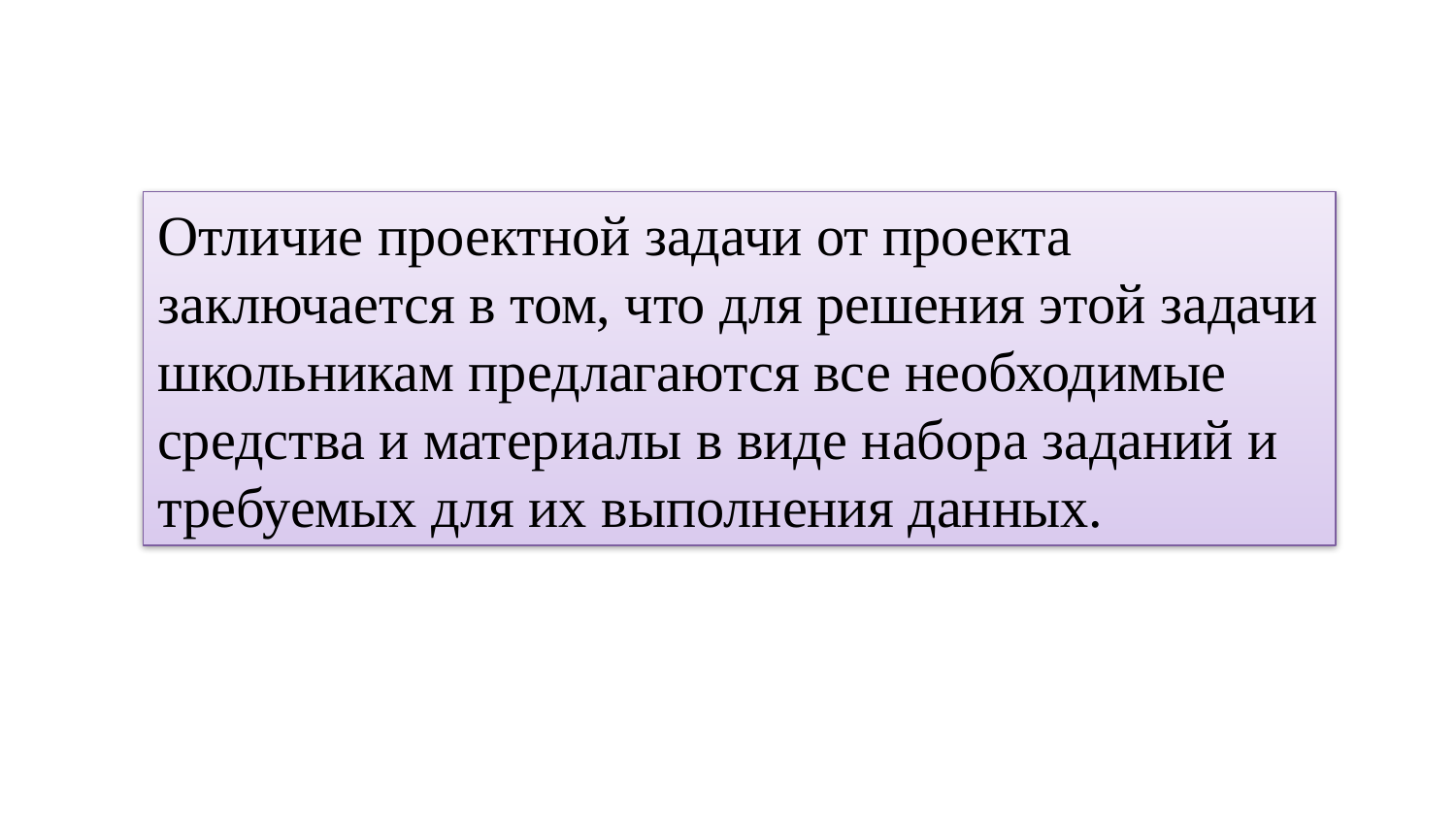

Отличие проектной задачи от проекта заключается в том, что для решения этой задачи школьникам предлагаются все необходимые средства и материалы в виде набора заданий и требуемых для их выполнения данных.